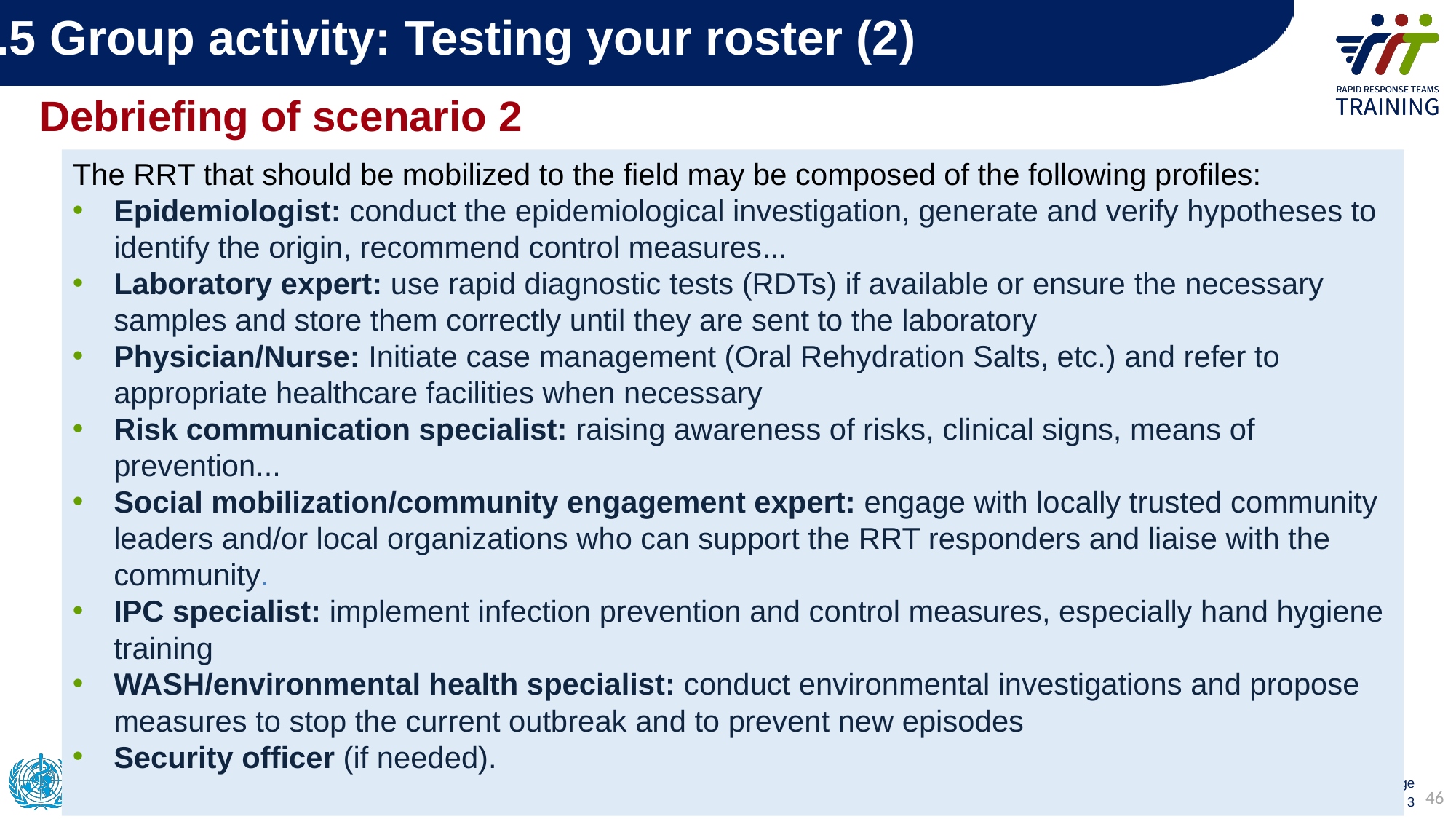

3.5 Group activity: Testing your roster (2)
Debriefing of scenario 2
The RRT that should be mobilized to the field may be composed of the following profiles:
Epidemiologist: conduct the epidemiological investigation, generate and verify hypotheses to identify the origin, recommend control measures...
Laboratory expert: use rapid diagnostic tests (RDTs) if available or ensure the necessary samples and store them correctly until they are sent to the laboratory
Physician/Nurse: Initiate case management (Oral Rehydration Salts, etc.) and refer to appropriate healthcare facilities when necessary
Risk communication specialist: raising awareness of risks, clinical signs, means of prevention...
Social mobilization/community engagement expert: engage with locally trusted community leaders and/or local organizations who can support the RRT responders and liaise with the community.
IPC specialist: implement infection prevention and control measures, especially hand hygiene training
WASH/environmental health specialist: conduct environmental investigations and propose measures to stop the current outbreak and to prevent new episodes
Security officer (if needed).

46